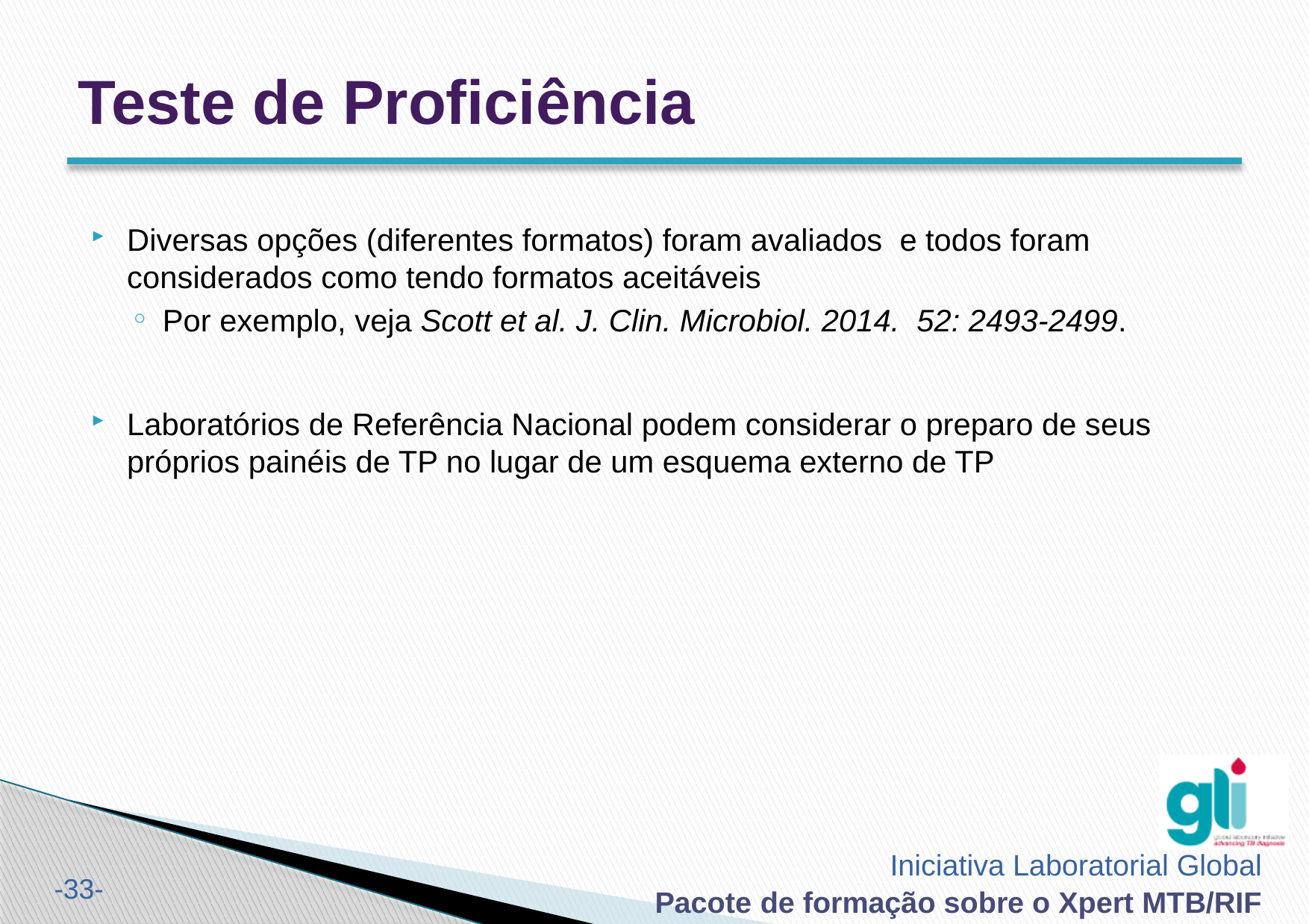

# Teste de Proficiência
Diversas opções (diferentes formatos) foram avaliados  e todos foram considerados como tendo formatos aceitáveis
Por exemplo, veja Scott et al. J. Clin. Microbiol. 2014.  52: 2493-2499.

Laboratórios de Referência Nacional podem considerar o preparo de seus próprios painéis de TP no lugar de um esquema externo de TP